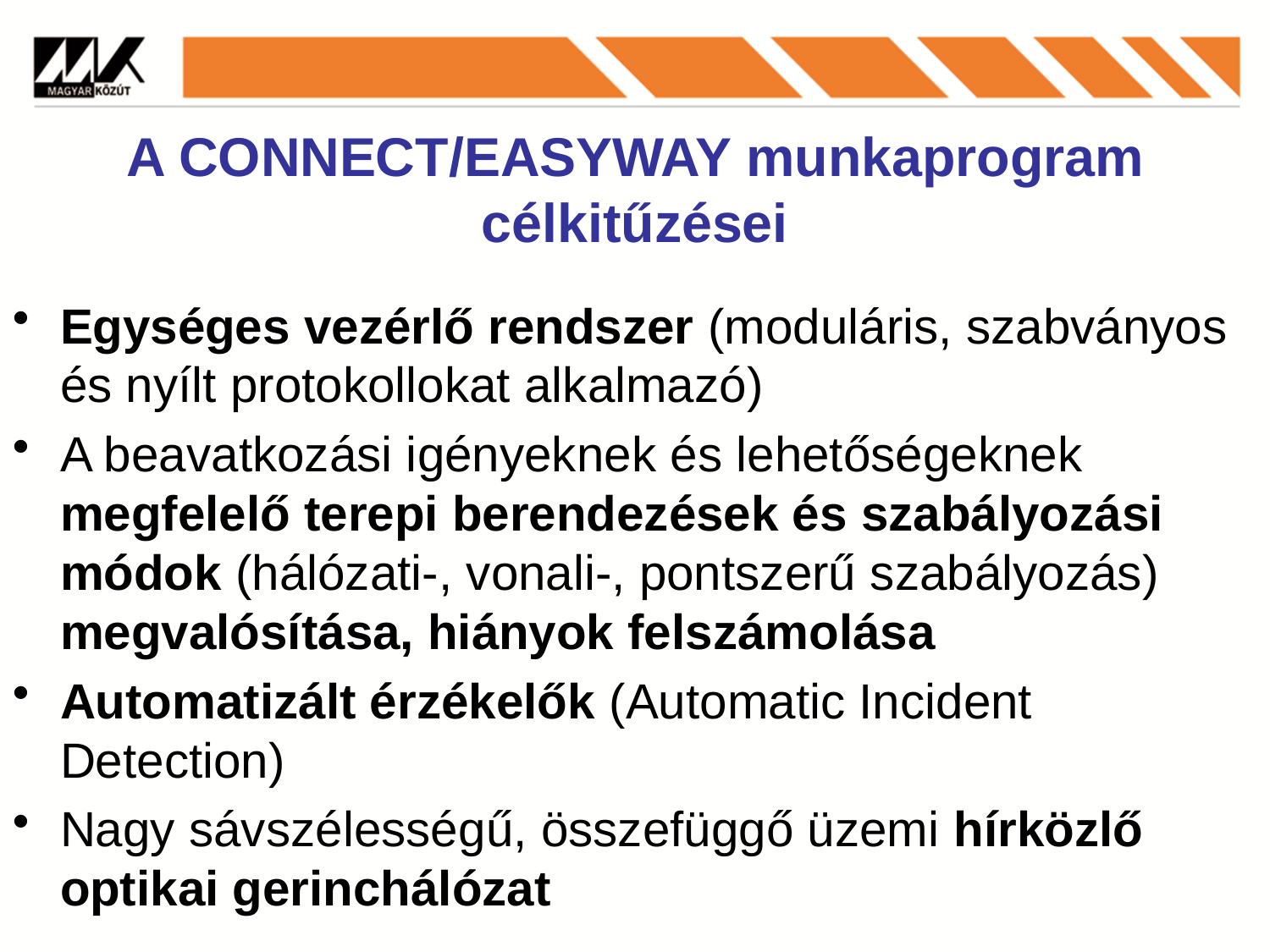

A CONNECT/EASYWAY munkaprogram célkitűzései
Egységes vezérlő rendszer (moduláris, szabványos és nyílt protokollokat alkalmazó)
A beavatkozási igényeknek és lehetőségeknek megfelelő terepi berendezések és szabályozási módok (hálózati-, vonali-, pontszerű szabályozás) megvalósítása, hiányok felszámolása
Automatizált érzékelők (Automatic Incident Detection)
Nagy sávszélességű, összefüggő üzemi hírközlő optikai gerinchálózat